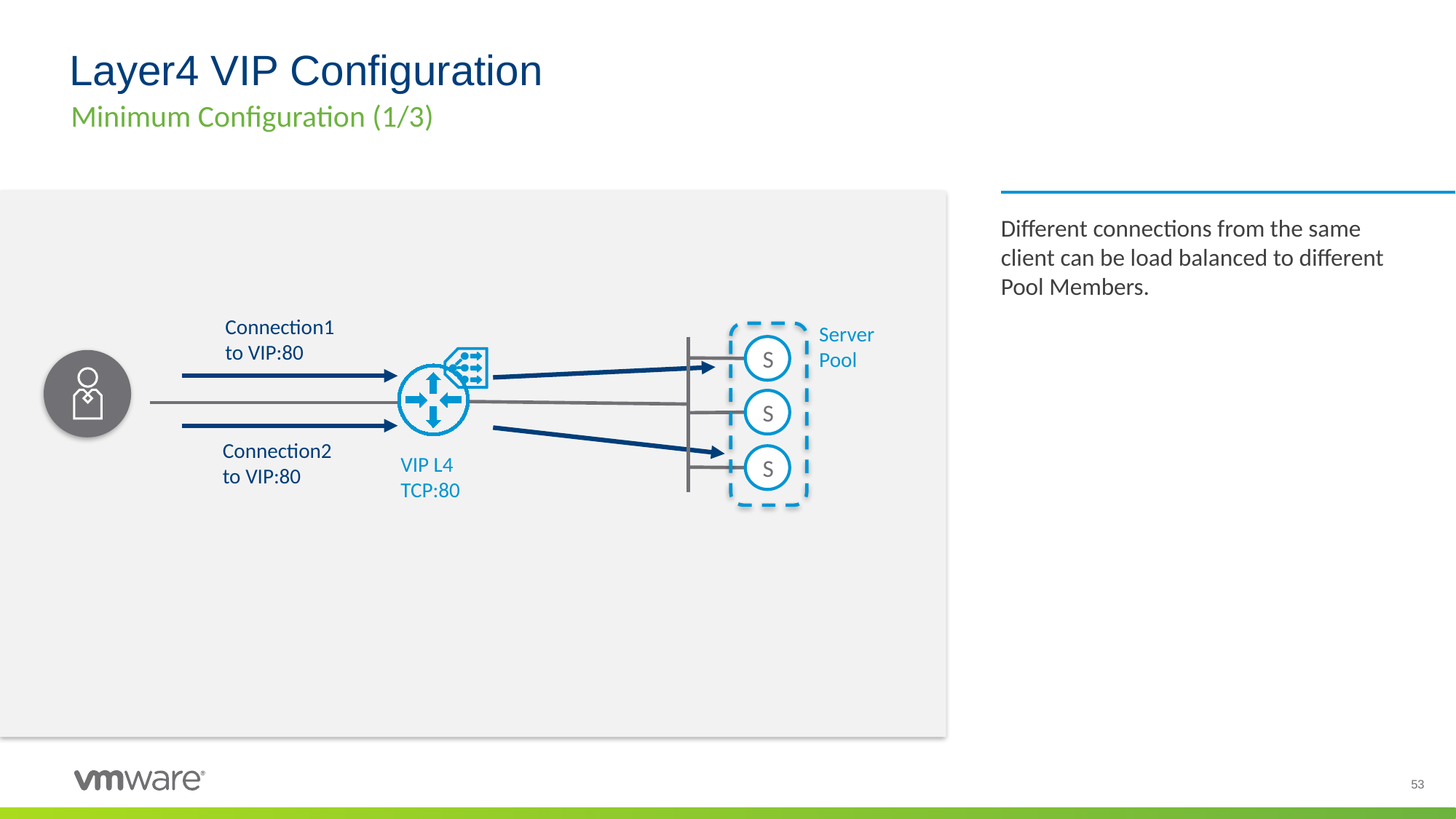

# Layer4 VIP Configuration
Minimum Configuration (1/3)
Different connections from the same client can be load balanced to different Pool Members.
Connection1
to VIP:80
Server Pool

S

S
Connection2
to VIP:80
VIP L4
TCP:80
S